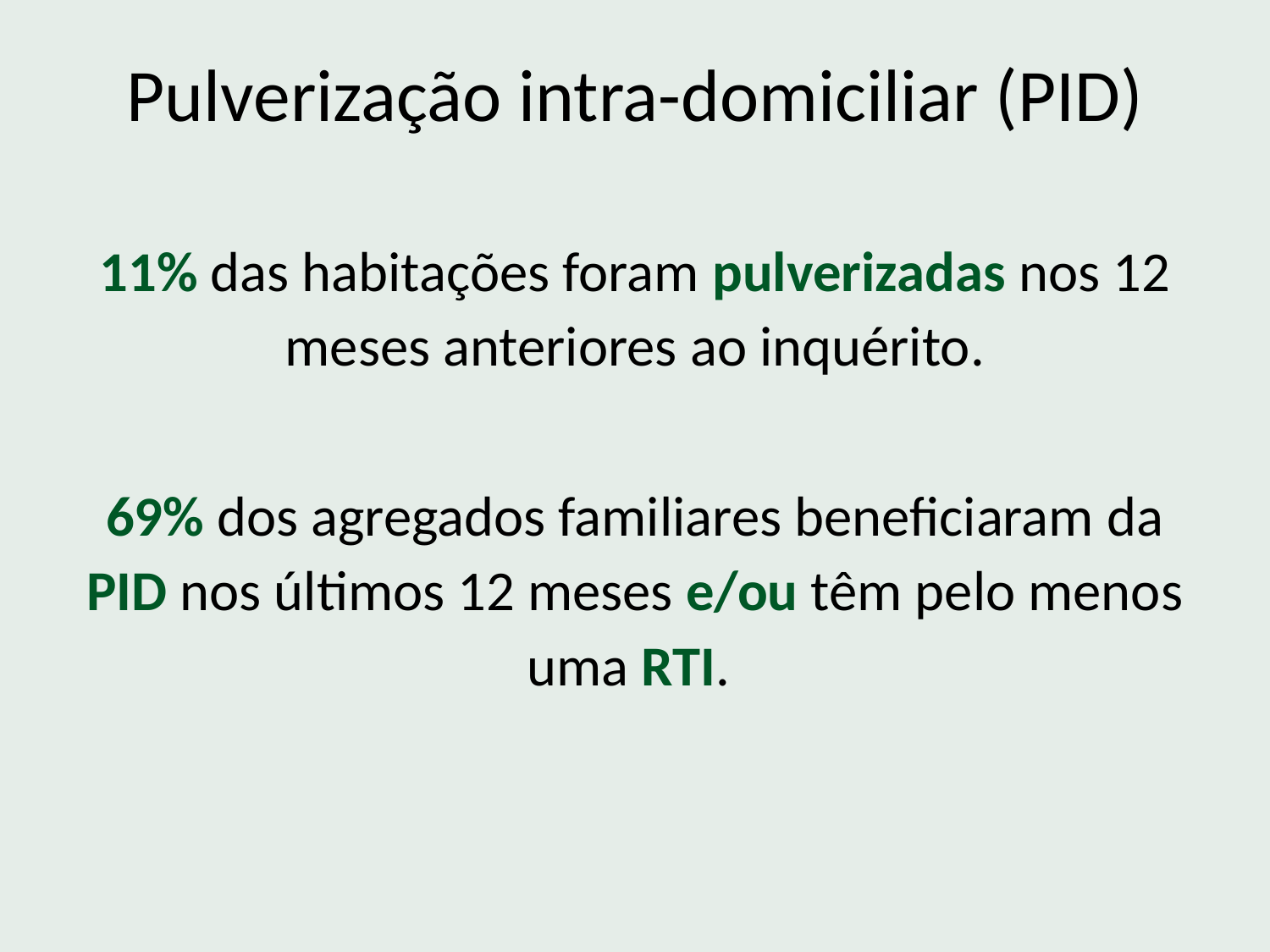

Pulverização intra-domiciliar (PID)
11% das habitações foram pulverizadas nos 12 meses anteriores ao inquérito.

69% dos agregados familiares beneficiaram da PID nos últimos 12 meses e/ou têm pelo menos uma RTI.